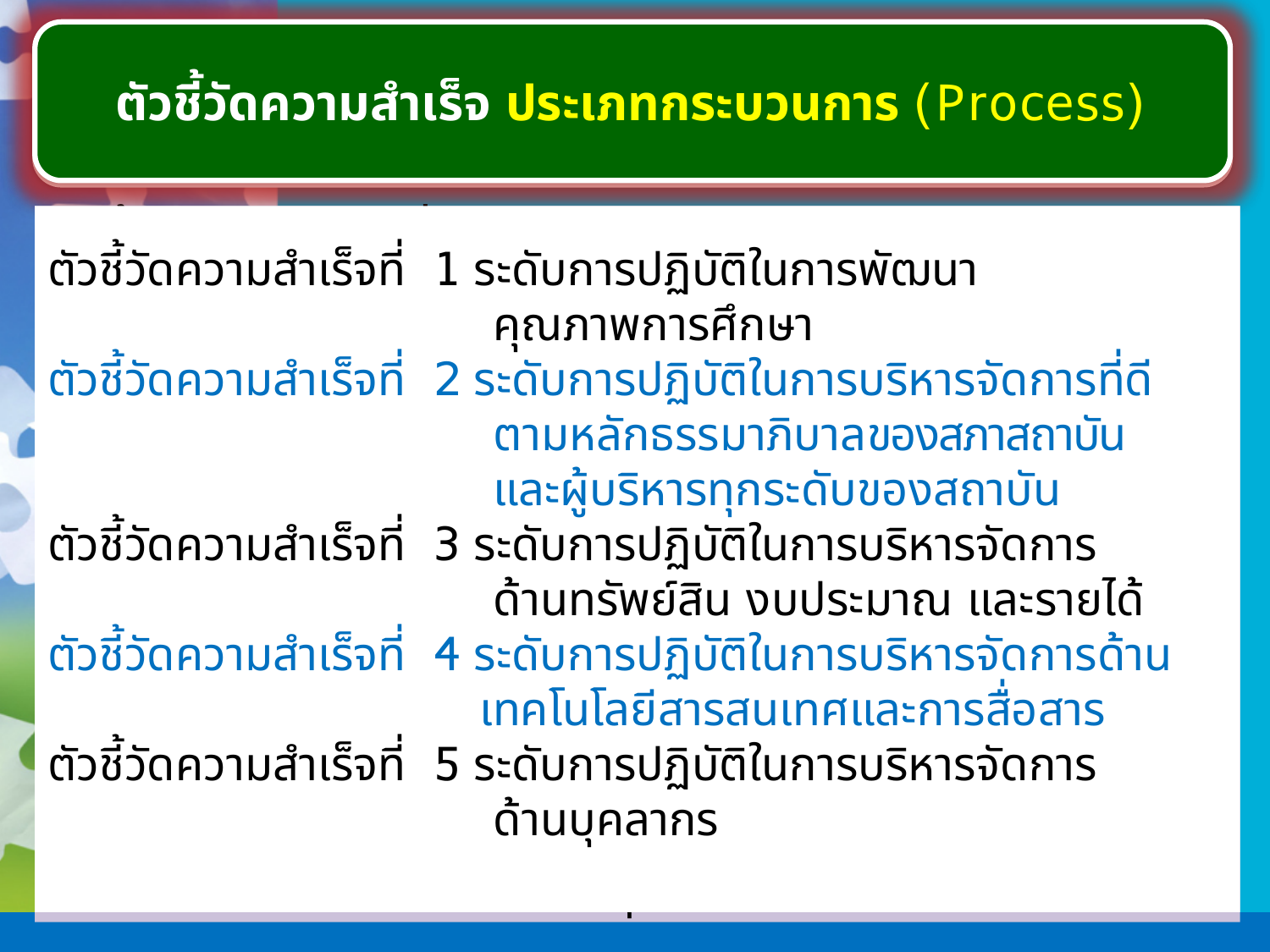

ตัวชี้วัดความสำเร็จ ประเภทกระบวนการ (Process)
ตัวชี้วัดความสำเร็จ ประเภทกระบวนการ (Process)

ตัวชี้วัดความสำเร็จที่  1 ระดับการปฏิบัติในการพัฒนา
                               คุณภาพการศึกษา
ตัวชี้วัดความสำเร็จที่  2 ระดับการปฏิบัติในการบริหารจัดการ
                               ที่ดีตามหลักธรรมาภิบาล
ตัวชี้วัดความสำเร็จที่  3 ระดับการปฏิบัติในการบริหารจัดการ
                               ด้านทรัพย์สิน งบประมาณ และ
                               รายได้
ตัวชี้วัดความสำเร็จที่  4 ระดับการปฏิบัติในการบริหารจัดการ
                               ด้านเทคโนโลยีสารสนเทศและ
                               การสื่อสาร
ตัวชี้วัดความสำเร็จที่  5 ระดับการปฏิบัติในการบริหารจัดการ
                               ด้านบุคลากร

ตัวชี้วัดความสำเร็จที่  1 ระดับการปฏิบัติในการพัฒนา
                               คุณภาพการศึกษา
ตัวชี้วัดความสำเร็จที่  2 ระดับการปฏิบัติในการบริหารจัดการที่ดี
                               ตามหลักธรรมาภิบาลของสภาสถาบัน			               และผู้บริหารทุกระดับของสถาบัน
ตัวชี้วัดความสำเร็จที่  3 ระดับการปฏิบัติในการบริหารจัดการ
                               ด้านทรัพย์สิน งบประมาณ และรายได้
ตัวชี้วัดความสำเร็จที่  4 ระดับการปฏิบัติในการบริหารจัดการด้าน
                              เทคโนโลยีสารสนเทศและการสื่อสาร
ตัวชี้วัดความสำเร็จที่  5 ระดับการปฏิบัติในการบริหารจัดการ
                               ด้านบุคลากร

การประกันคุณภาพ สถาบันภาคกลาง 2 (27-28 เม.ย. 60)
29